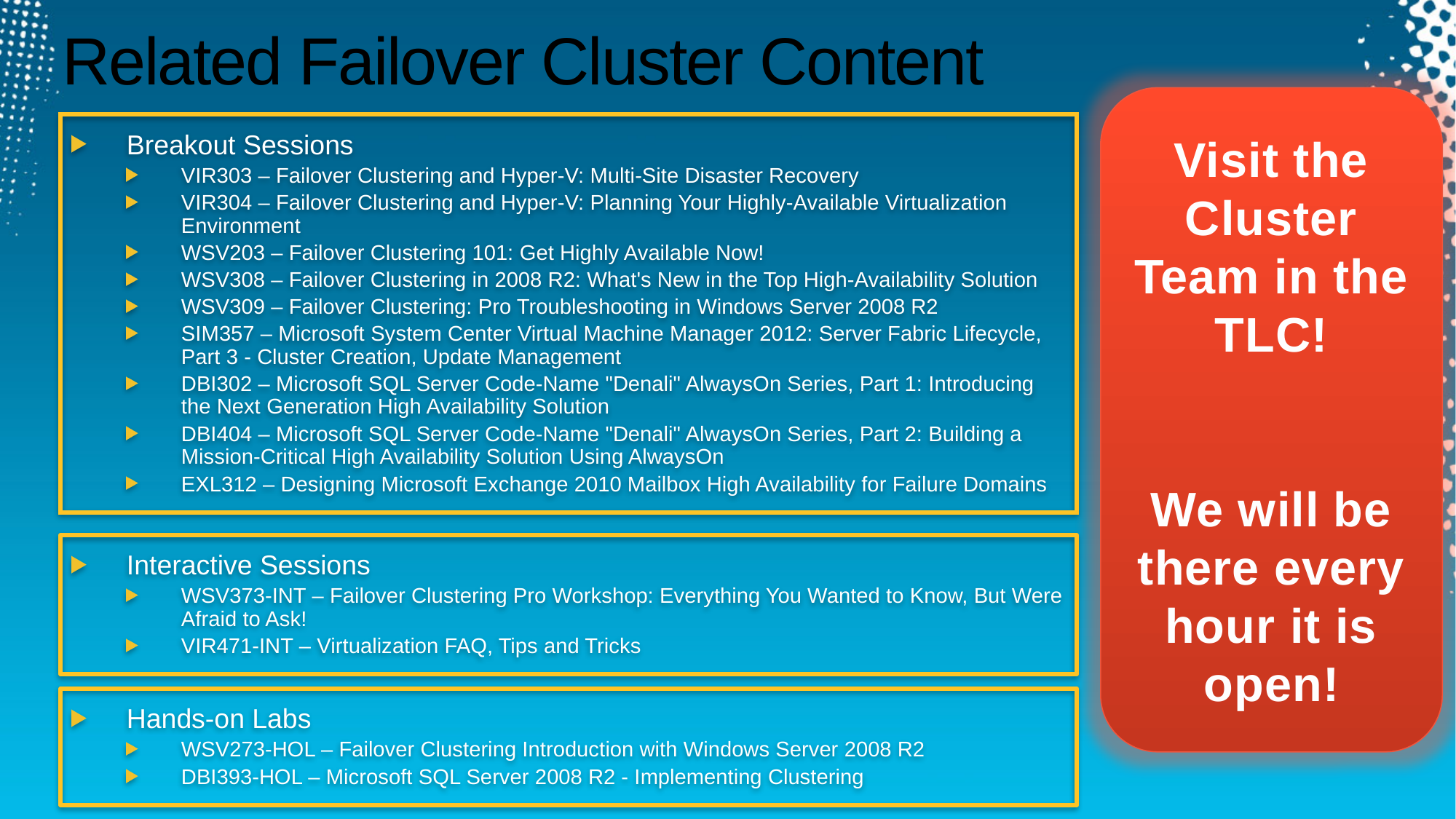

Required Slide

Speakers, please list the Breakout Sessions, Interactive Discussions, Labs, Demo Stations and Certification Exam that relate to your session. Also indicate when they can find you staffing in the TLC.

# Related Failover Cluster Content
Visit the Cluster Team in the TLC!

We will be there every hour it is open!
Breakout Sessions
VIR303 – Failover Clustering and Hyper-V: Multi-Site Disaster Recovery
VIR304 – Failover Clustering and Hyper-V: Planning Your Highly-Available Virtualization Environment
WSV203 – Failover Clustering 101: Get Highly Available Now!
WSV308 – Failover Clustering in 2008 R2: What's New in the Top High-Availability Solution
WSV309 – Failover Clustering: Pro Troubleshooting in Windows Server 2008 R2
SIM357 – Microsoft System Center Virtual Machine Manager 2012: Server Fabric Lifecycle, Part 3 - Cluster Creation, Update Management
DBI302 – Microsoft SQL Server Code-Name "Denali" AlwaysOn Series, Part 1: Introducing the Next Generation High Availability Solution
DBI404 – Microsoft SQL Server Code-Name "Denali" AlwaysOn Series, Part 2: Building a Mission-Critical High Availability Solution Using AlwaysOn
EXL312 – Designing Microsoft Exchange 2010 Mailbox High Availability for Failure Domains
Interactive Sessions
WSV373-INT – Failover Clustering Pro Workshop: Everything You Wanted to Know, But Were Afraid to Ask!
VIR471-INT – Virtualization FAQ, Tips and Tricks
Hands-on Labs
WSV273-HOL – Failover Clustering Introduction with Windows Server 2008 R2
DBI393-HOL – Microsoft SQL Server 2008 R2 - Implementing Clustering